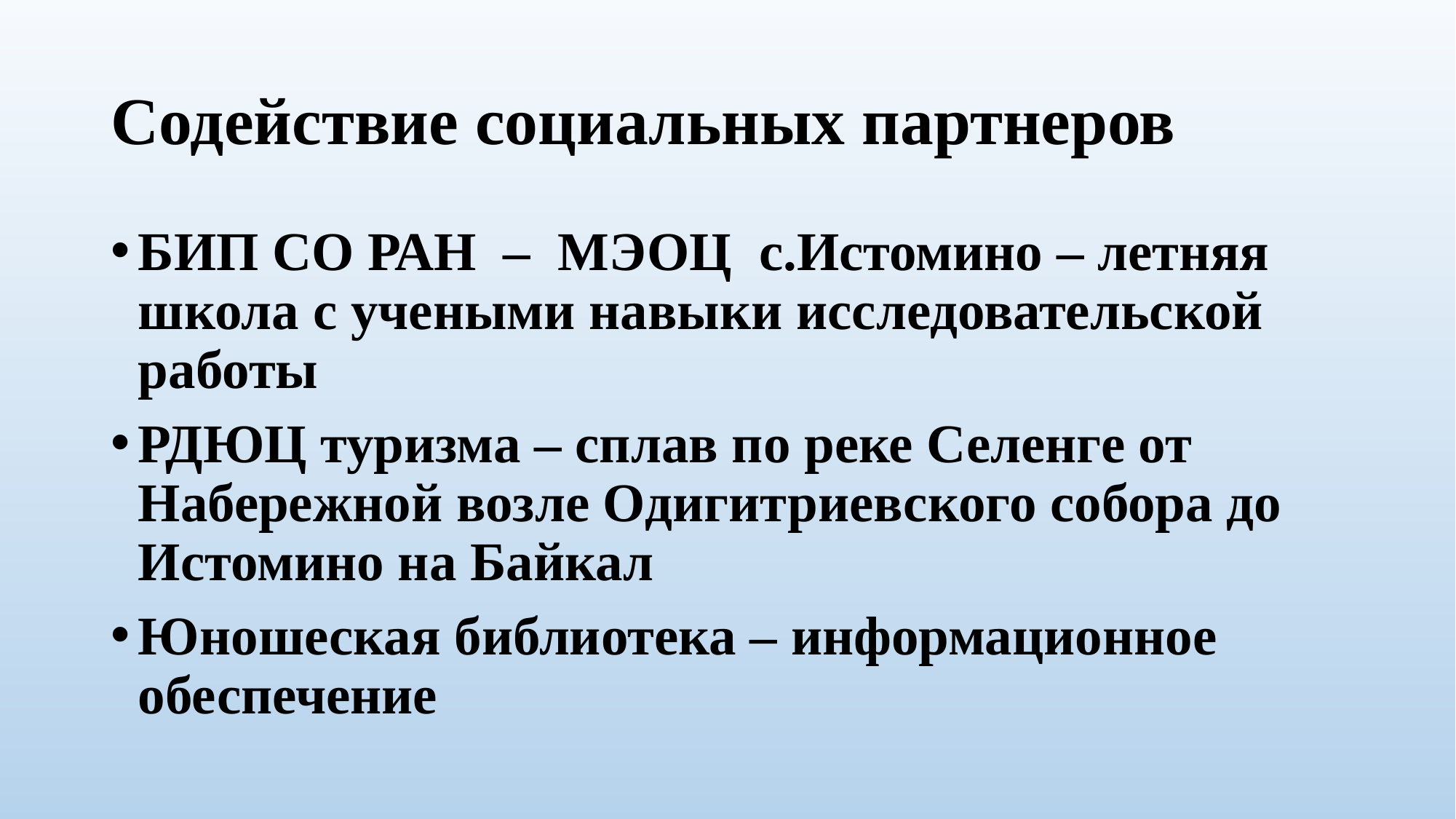

# Содействие социальных партнеров
БИП СО РАН  –  МЭОЦ  с.Истомино – летняя школа с учеными навыки исследовательской работы
РДЮЦ туризма – сплав по реке Селенге от Набережной возле Одигитриевского собора до Истомино на Байкал
Юношеская библиотека – информационное обеспечение